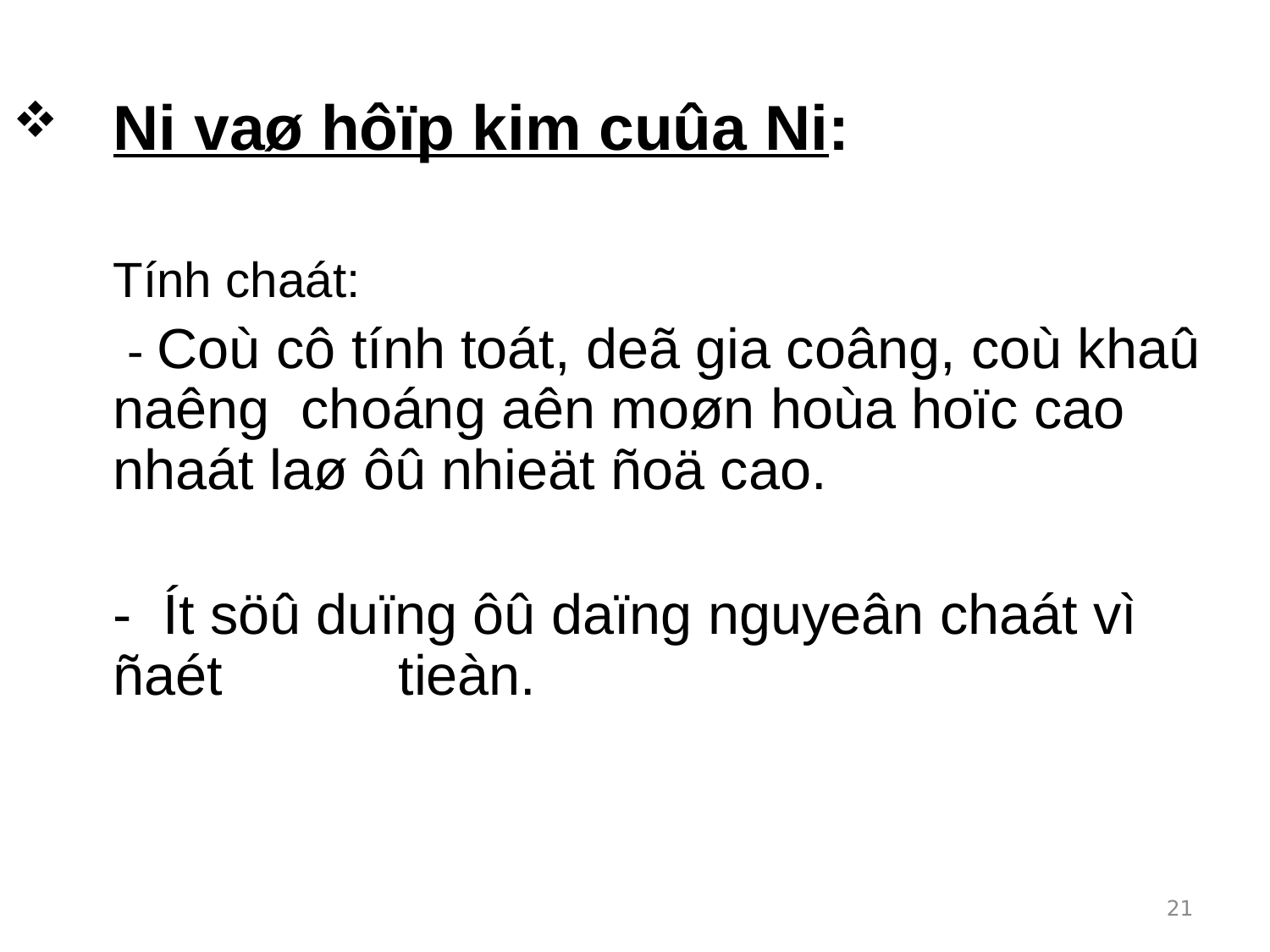

Ni vaø hôïp kim cuûa Ni:

	Tính chaát:
	 - Coù cô tính toát, deã gia coâng, coù khaû naêng  choáng aên moøn hoùa hoïc cao nhaát laø ôû nhieät ñoä cao.

	-  Ít söû duïng ôû daïng nguyeân chaát vì ñaét 		  tieàn.
21